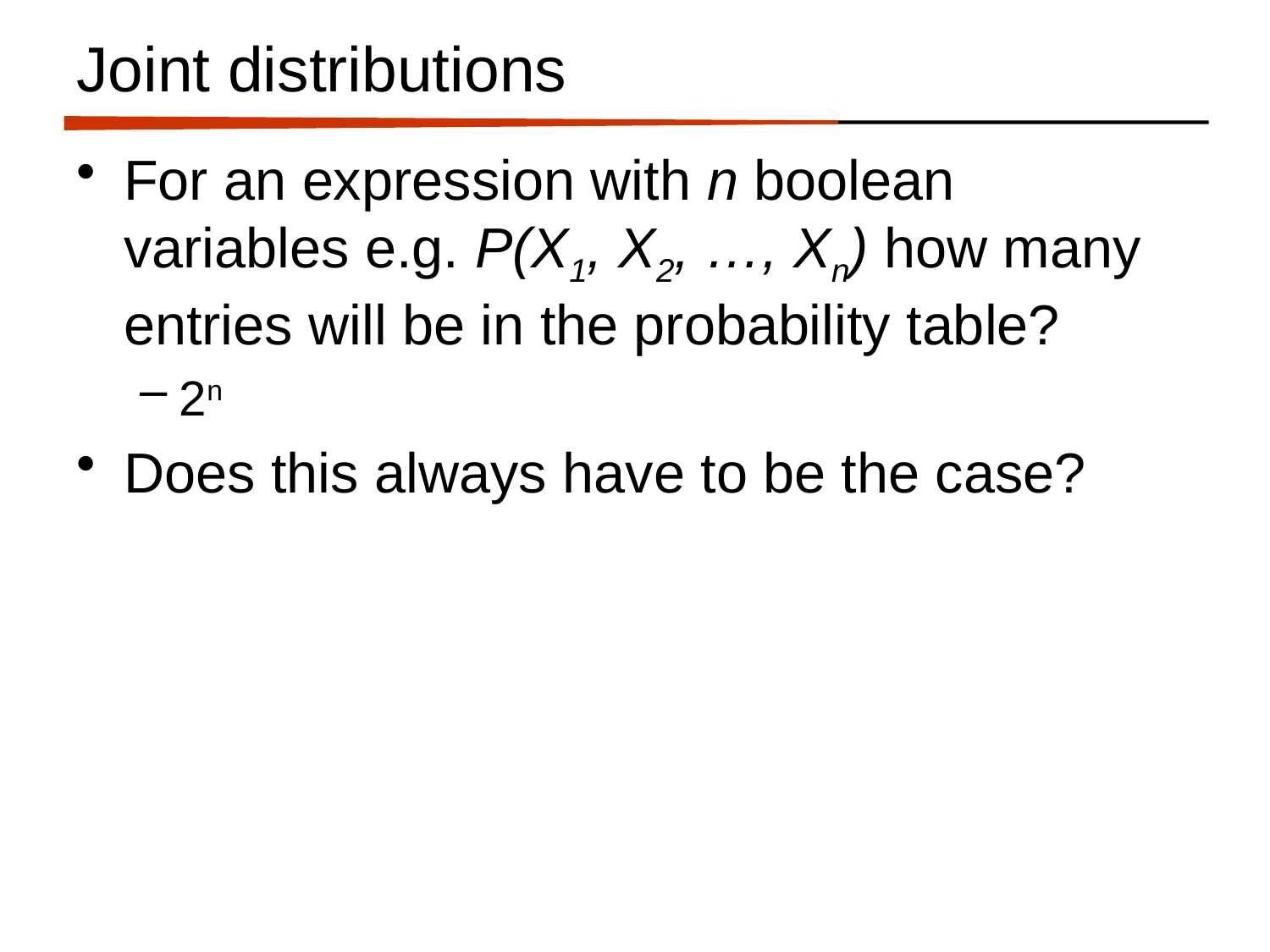

# Joint distributions
For an expression with n boolean variables e.g. P(X1, X2, …, Xn) how many entries will be in the probability table?
2n
Does this always have to be the case?